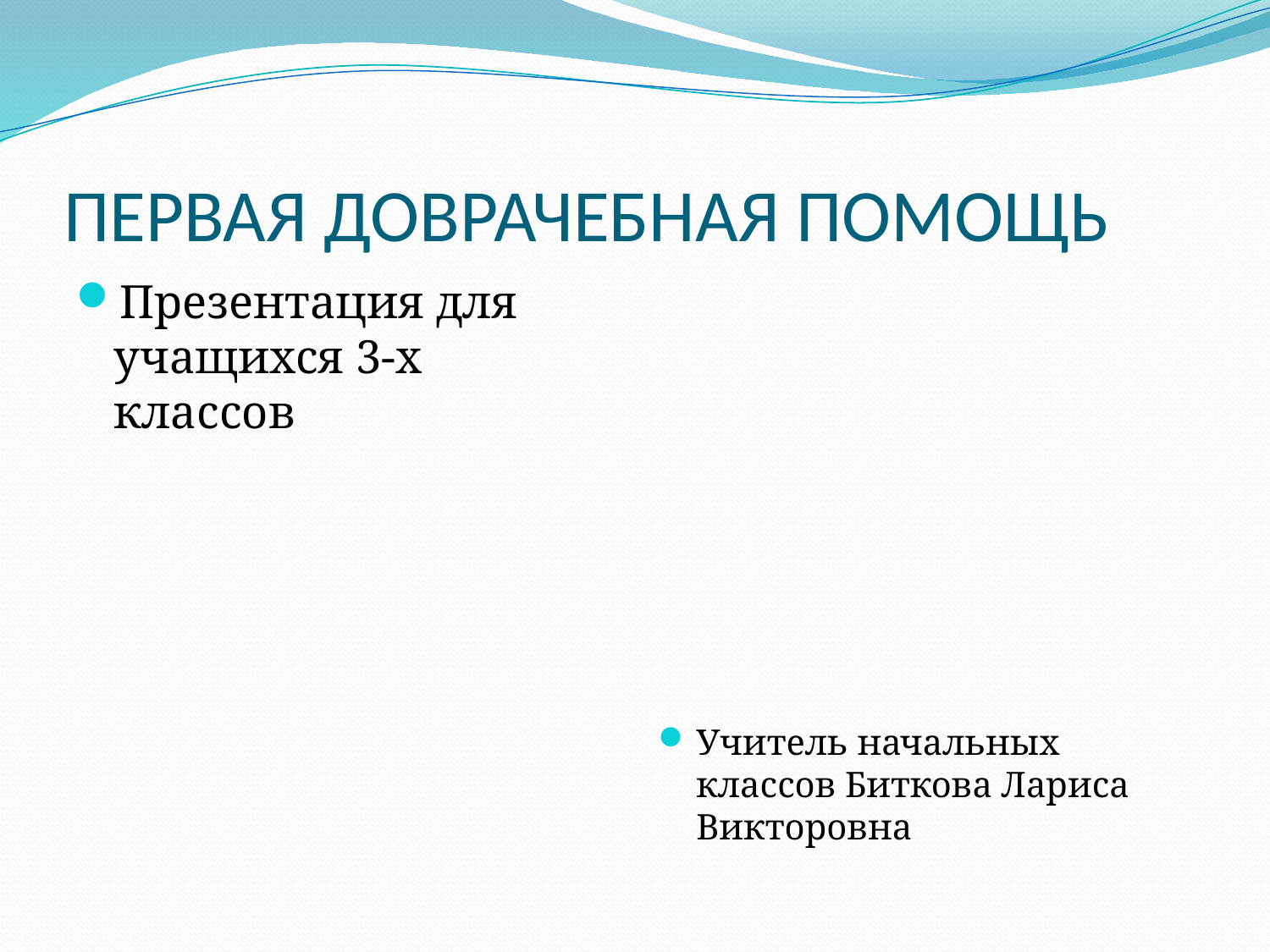

# ПЕРВАЯ ДОВРАЧЕБНАЯ ПОМОЩЬ
Презентация для учащихся 3-х классов

Учитель начальных классов Биткова Лариса Викторовна